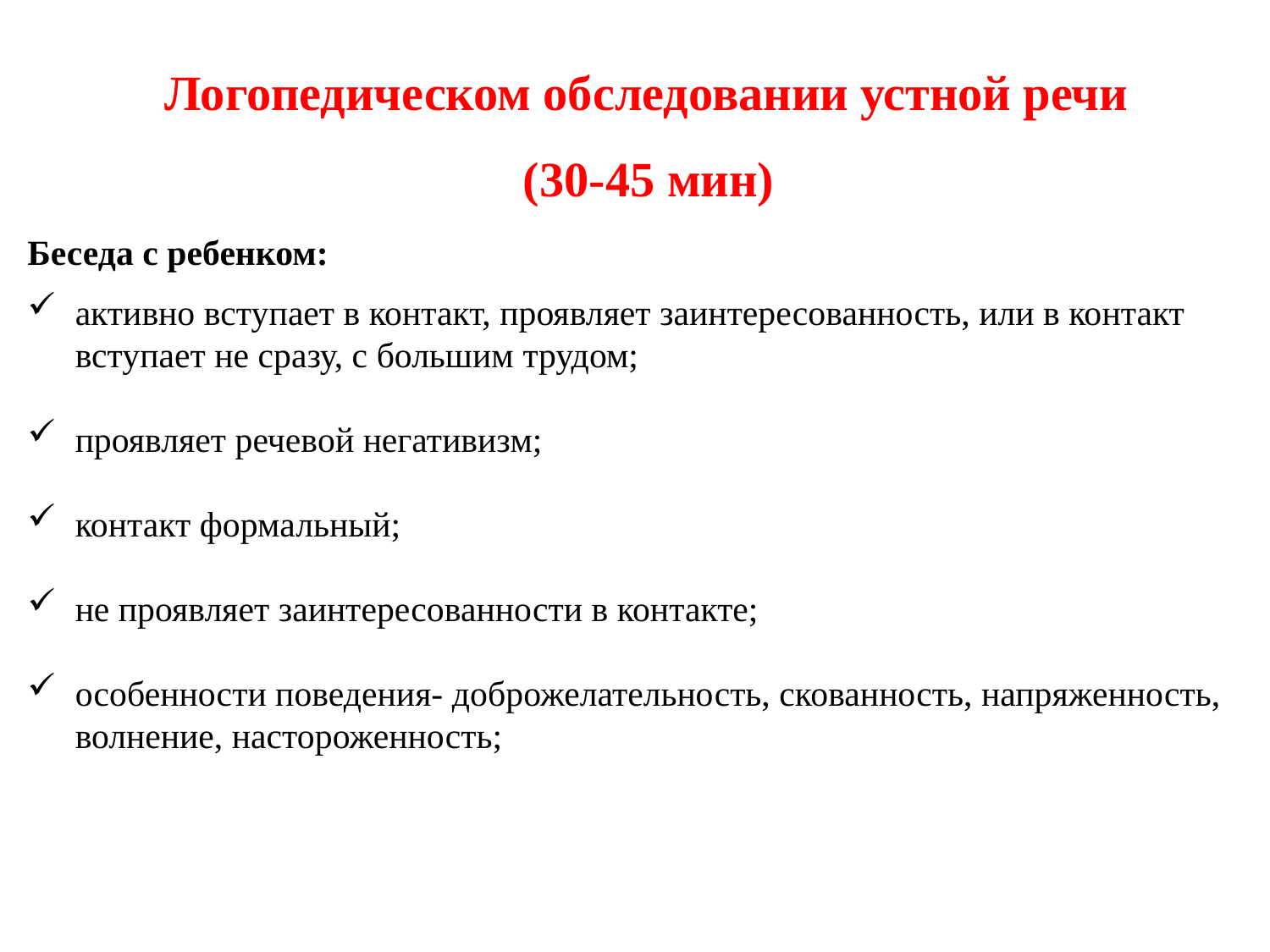

Логопедическом обследовании устной речи
 (30-45 мин)
Беседа с ребенком:
активно вступает в контакт, проявляет заинтересованность, или в контакт вступает не сразу, с большим трудом;

проявляет речевой негативизм;

контакт формальный;

не проявляет заинтересованности в контакте;

особенности поведения- доброжелательность, скованность, напряженность, волнение, настороженность;